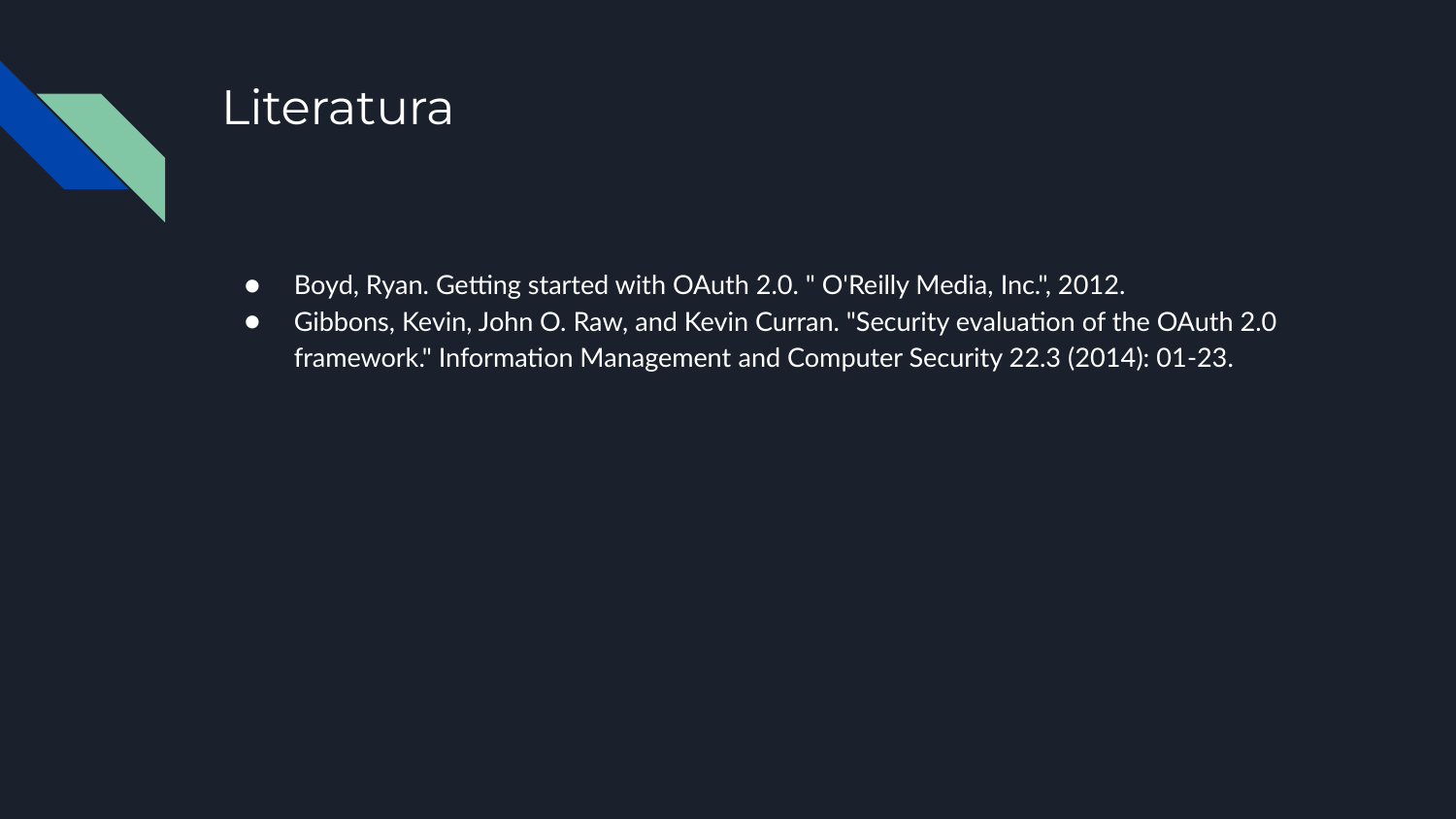

# Literatura
Boyd, Ryan. Getting started with OAuth 2.0. " O'Reilly Media, Inc.", 2012.
Gibbons, Kevin, John O. Raw, and Kevin Curran. "Security evaluation of the OAuth 2.0 framework." Information Management and Computer Security 22.3 (2014): 01-23.